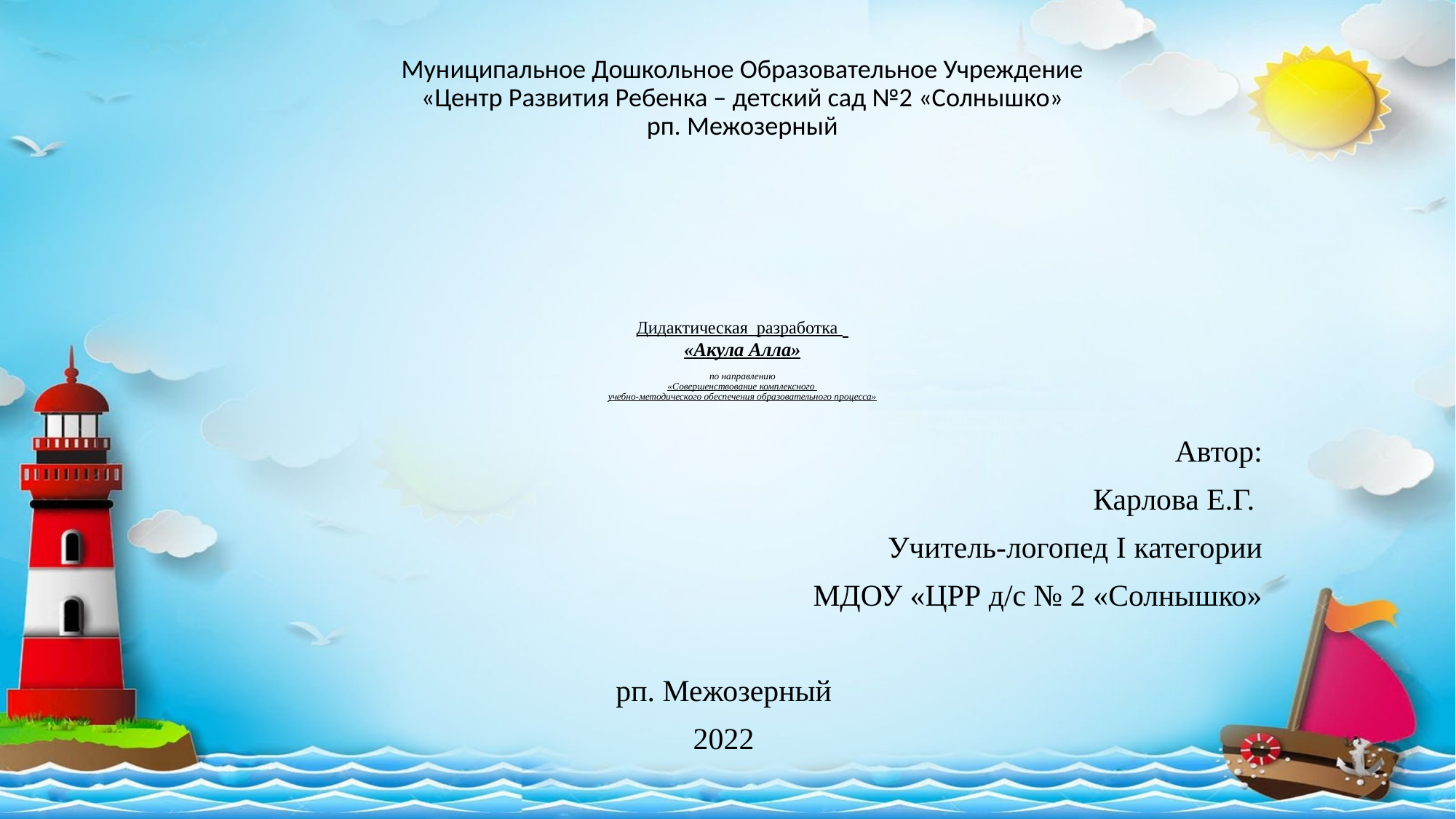

# Муниципальное Дошкольное Образовательное Учреждение «Центр Развития Ребенка – детский сад №2 «Солнышко» рп. Межозерный             Дидактическая  разработка «Акула Алла»   по направлению «Совершенствование комплексного учебно-методического обеспечения образовательного процесса»
Автор:
Карлова Е.Г.
Учитель-логопед I категории
МДОУ «ЦРР д/с № 2 «Солнышко»

рп. Межозерный
2022